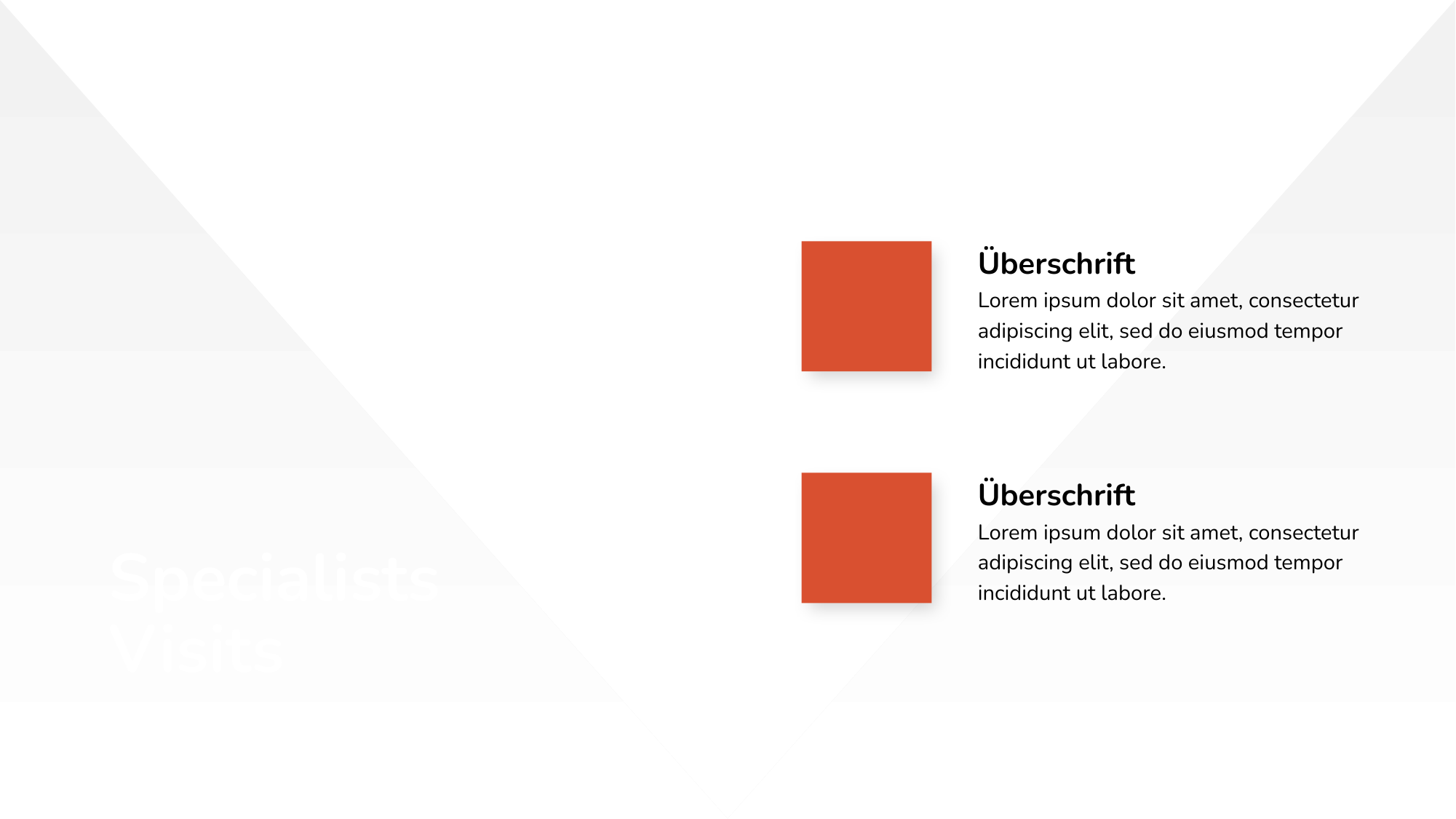

Überschrift

Lorem ipsum dolor sit amet, consectetur adipiscing elit, sed do eiusmod tempor incididunt ut labore.
Überschrift

Lorem ipsum dolor sit amet, consectetur adipiscing elit, sed do eiusmod tempor incididunt ut labore.
# Specialists Visits